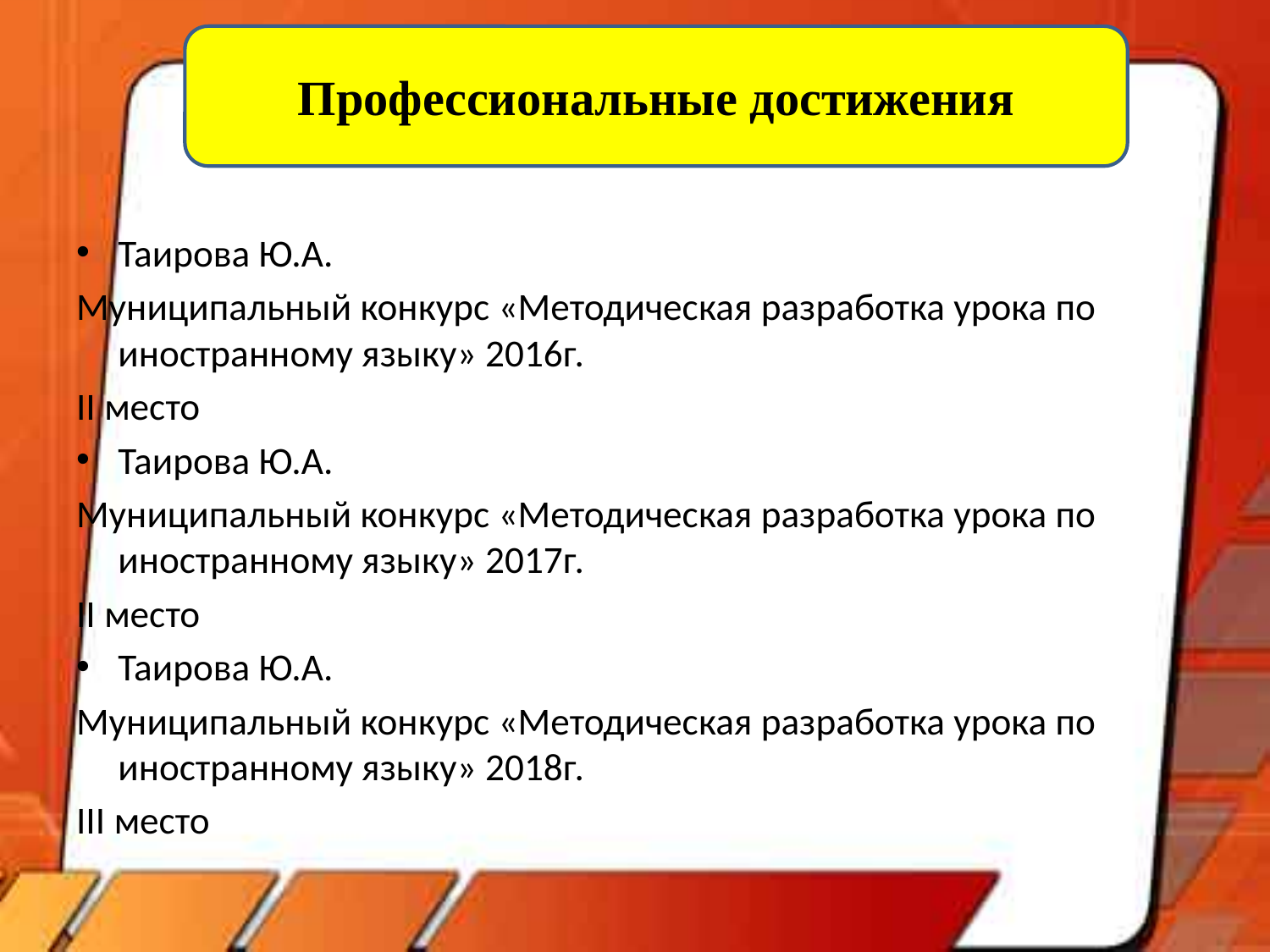

Профессиональные достижения
#
Таирова Ю.А.
Муниципальный конкурс «Методическая разработка урока по иностранному языку» 2016г.
II место
Таирова Ю.А.
Муниципальный конкурс «Методическая разработка урока по иностранному языку» 2017г.
II место
Таирова Ю.А.
Муниципальный конкурс «Методическая разработка урока по иностранному языку» 2018г.
III место